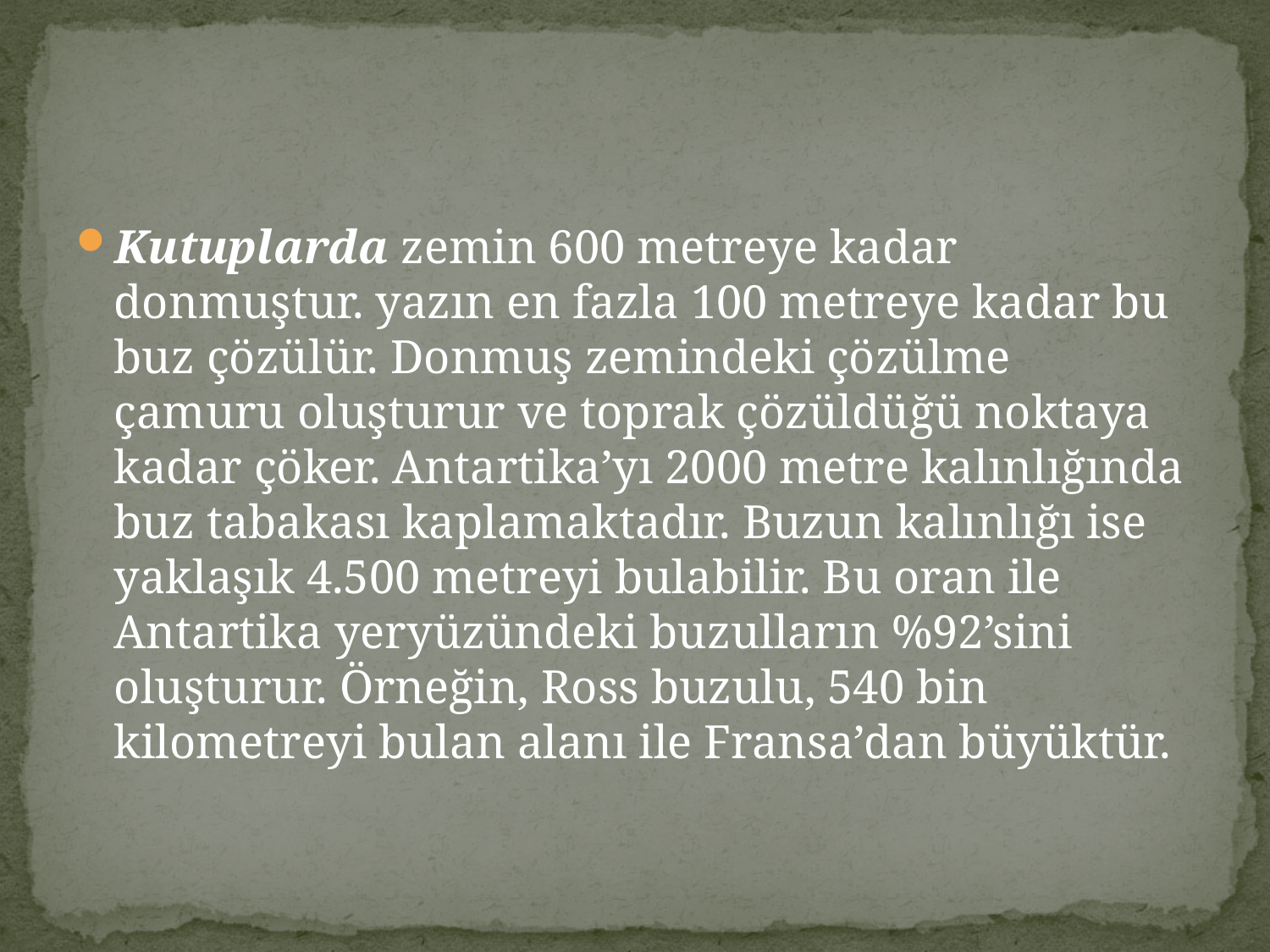

#
Kutuplarda zemin 600 metreye kadar donmuştur. yazın en fazla 100 metreye kadar bu buz çözülür. Donmuş zemindeki çözülme çamuru oluşturur ve toprak çözüldüğü noktaya kadar çöker. Antartika’yı 2000 metre kalınlığında buz tabakası kaplamaktadır. Buzun kalınlığı ise yaklaşık 4.500 metreyi bulabilir. Bu oran ile Antartika yeryüzündeki buzulların %92’sini oluşturur. Örneğin, Ross buzulu, 540 bin kilometreyi bulan alanı ile Fransa’dan büyüktür.